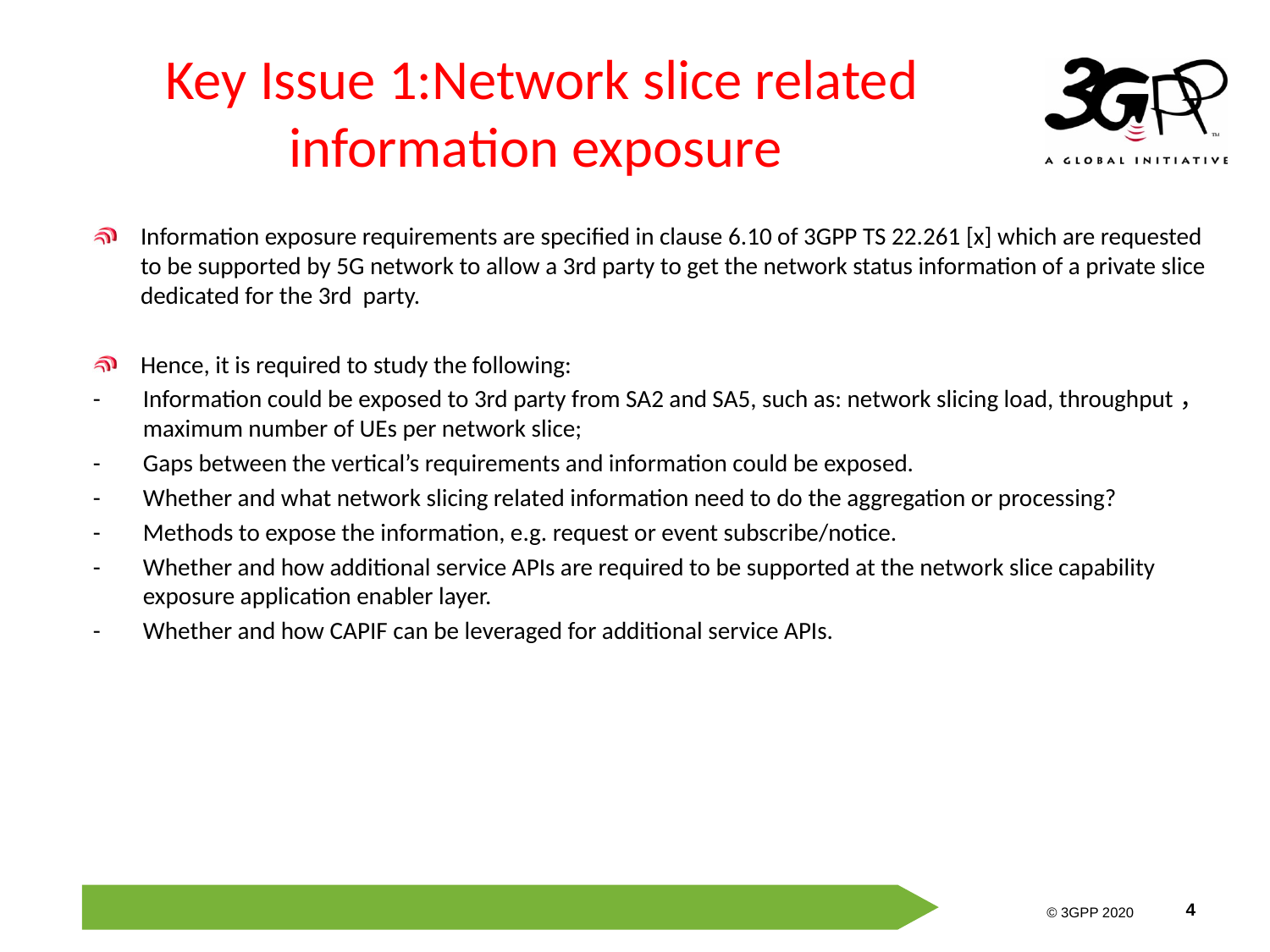

# Key Issue 1:Network slice related information exposure
Information exposure requirements are specified in clause 6.10 of 3GPP TS 22.261 [x] which are requested to be supported by 5G network to allow a 3rd party to get the network status information of a private slice dedicated for the 3rd  party.

Hence, it is required to study the following:
-	Information could be exposed to 3rd party from SA2 and SA5, such as: network slicing load, throughput， maximum number of UEs per network slice;
-	Gaps between the vertical’s requirements and information could be exposed.
-	Whether and what network slicing related information need to do the aggregation or processing?
-	Methods to expose the information, e.g. request or event subscribe/notice.
-	Whether and how additional service APIs are required to be supported at the network slice capability exposure application enabler layer.
-	Whether and how CAPIF can be leveraged for additional service APIs.